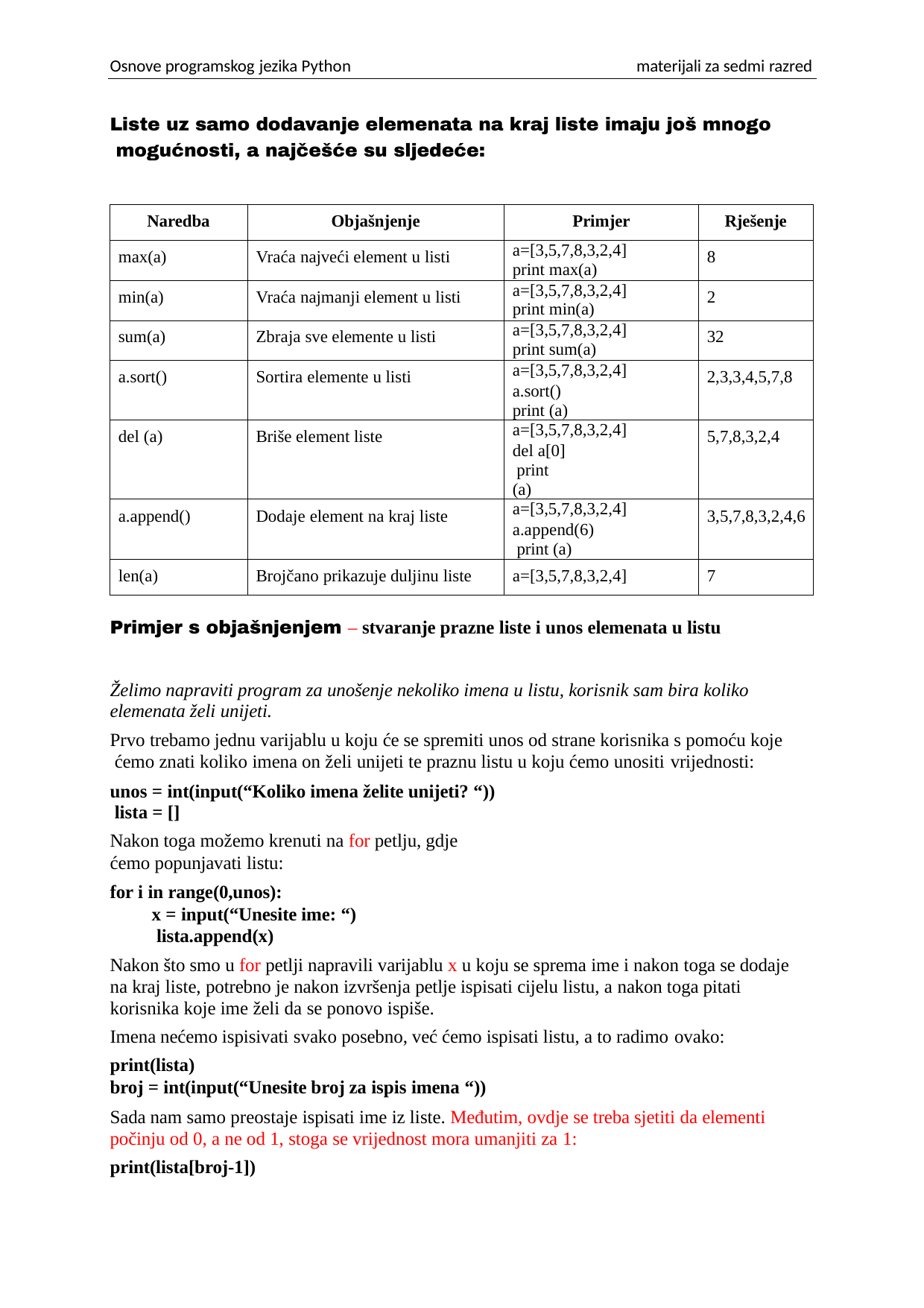

Osnove programskog jezika Python	materijali za sedmi razred

Liste uz samo dodavanje elemenata na kraj liste imaju još mnogo  mogućnosti, a najčešće su sljedeće:

| Naredba | Objašnjenje | Primjer | Rješenje |
| --- | --- | --- | --- |
| max(a) | Vraća najveći element u listi | a=[3,5,7,8,3,2,4] print max(a) | 8 |
| min(a) | Vraća najmanji element u listi | a=[3,5,7,8,3,2,4] print min(a) | 2 |
| sum(a) | Zbraja sve elemente u listi | a=[3,5,7,8,3,2,4] print sum(a) | 32 |
| a.sort() | Sortira elemente u listi | a=[3,5,7,8,3,2,4] a.sort() print (a) | 2,3,3,4,5,7,8 |
| del (a) | Briše element liste | a=[3,5,7,8,3,2,4] del a[0] print (a) | 5,7,8,3,2,4 |
| a.append() | Dodaje element na kraj liste | a=[3,5,7,8,3,2,4] a.append(6) print (a) | 3,5,7,8,3,2,4,6 |
| len(a) | Brojčano prikazuje duljinu liste | a=[3,5,7,8,3,2,4] | 7 |
Primjer s objašnjenjem – stvaranje prazne liste i unos elemenata u listu

Želimo napraviti program za unošenje nekoliko imena u listu, korisnik sam bira koliko  elemenata želi unijeti.
Prvo trebamo jednu varijablu u koju će se spremiti unos od strane korisnika s pomoću koje  ćemo znati koliko imena on želi unijeti te praznu listu u koju ćemo unositi vrijednosti:
unos = int(input(“Koliko imena želite unijeti? “))  lista = []
Nakon toga možemo krenuti na for petlju, gdje ćemo popunjavati listu:
for i in range(0,unos):
x = input(“Unesite ime: “)  lista.append(x)
Nakon što smo u for petlji napravili varijablu x u koju se sprema ime i nakon toga se dodaje  na kraj liste, potrebno je nakon izvršenja petlje ispisati cijelu listu, a nakon toga pitati  korisnika koje ime želi da se ponovo ispiše.
Imena nećemo ispisivati svako posebno, već ćemo ispisati listu, a to radimo ovako:
print(lista)
broj = int(input(“Unesite broj za ispis imena “))
Sada nam samo preostaje ispisati ime iz liste. Međutim, ovdje se treba sjetiti da elementi  počinju od 0, a ne od 1, stoga se vrijednost mora umanjiti za 1:
print(lista[broj-1])